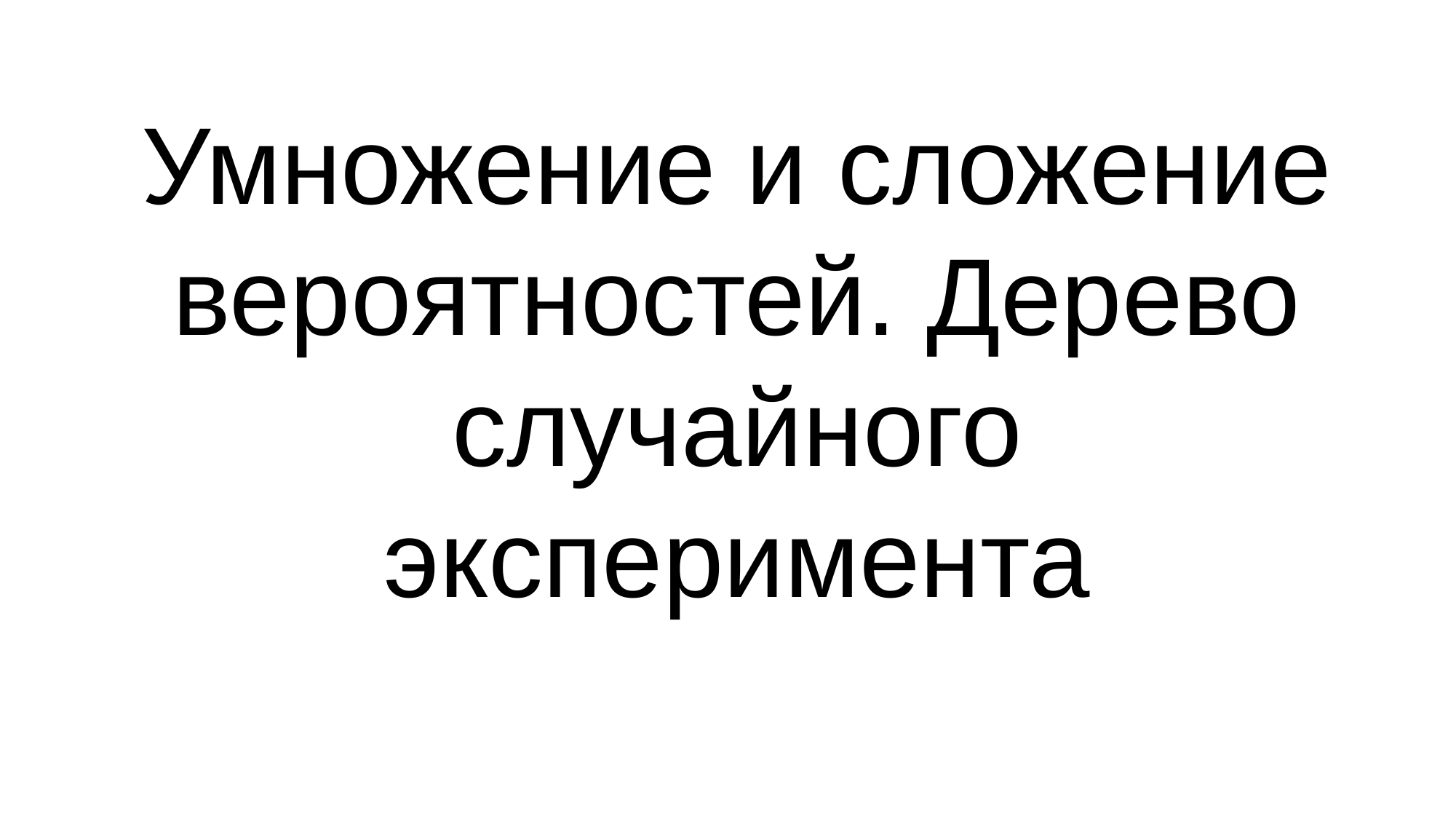

Умножение и сложение вероятностей. Дерево случайного эксперимента